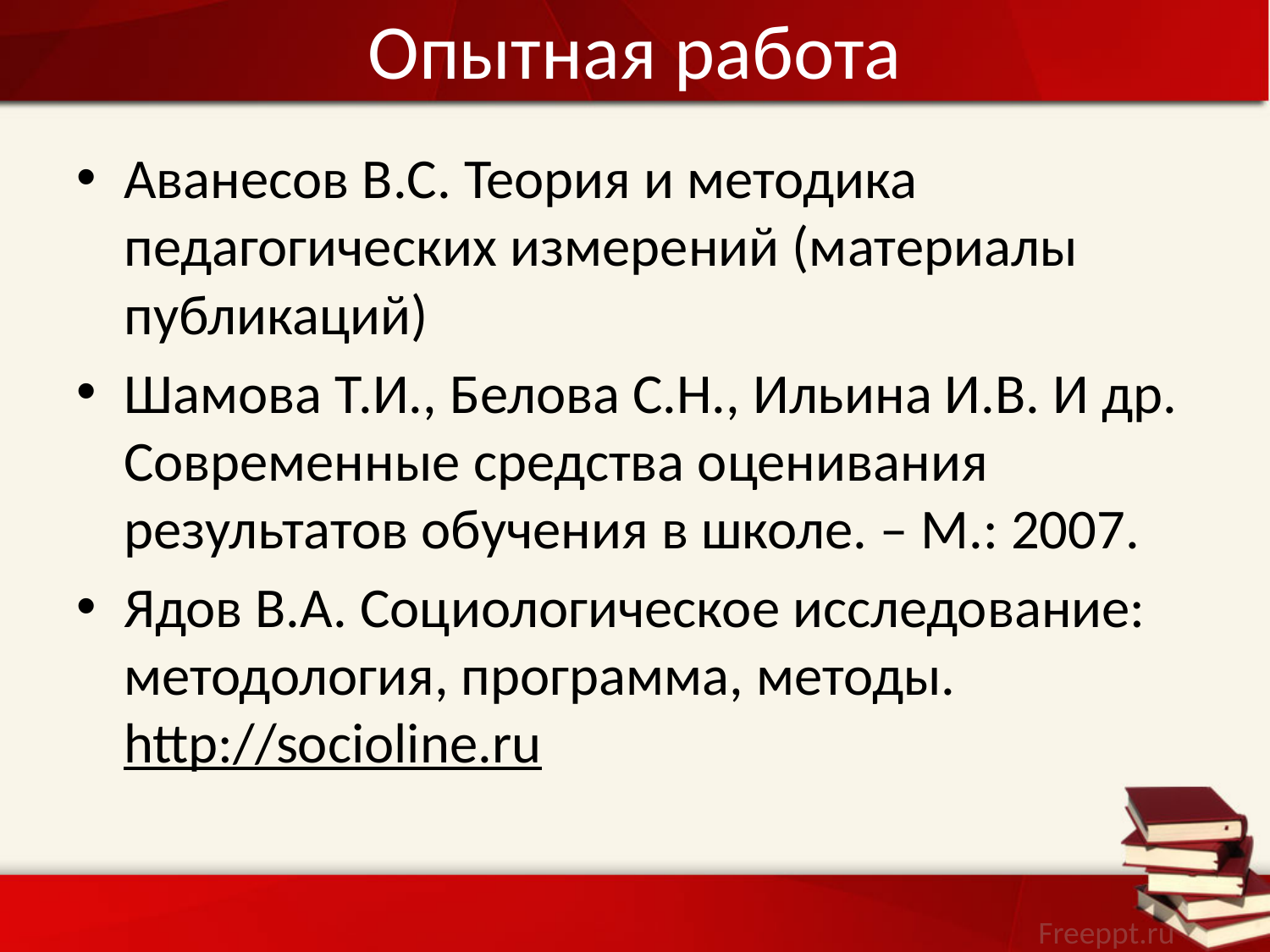

# Опытная работа
Аванесов В.С. Теория и методика педагогических измерений (материалы публикаций)
Шамова Т.И., Белова С.Н., Ильина И.В. И др. Современные средства оценивания результатов обучения в школе. – М.: 2007.
Ядов В.А. Социологическое исследование: методология, программа, методы. http://socioline.ru